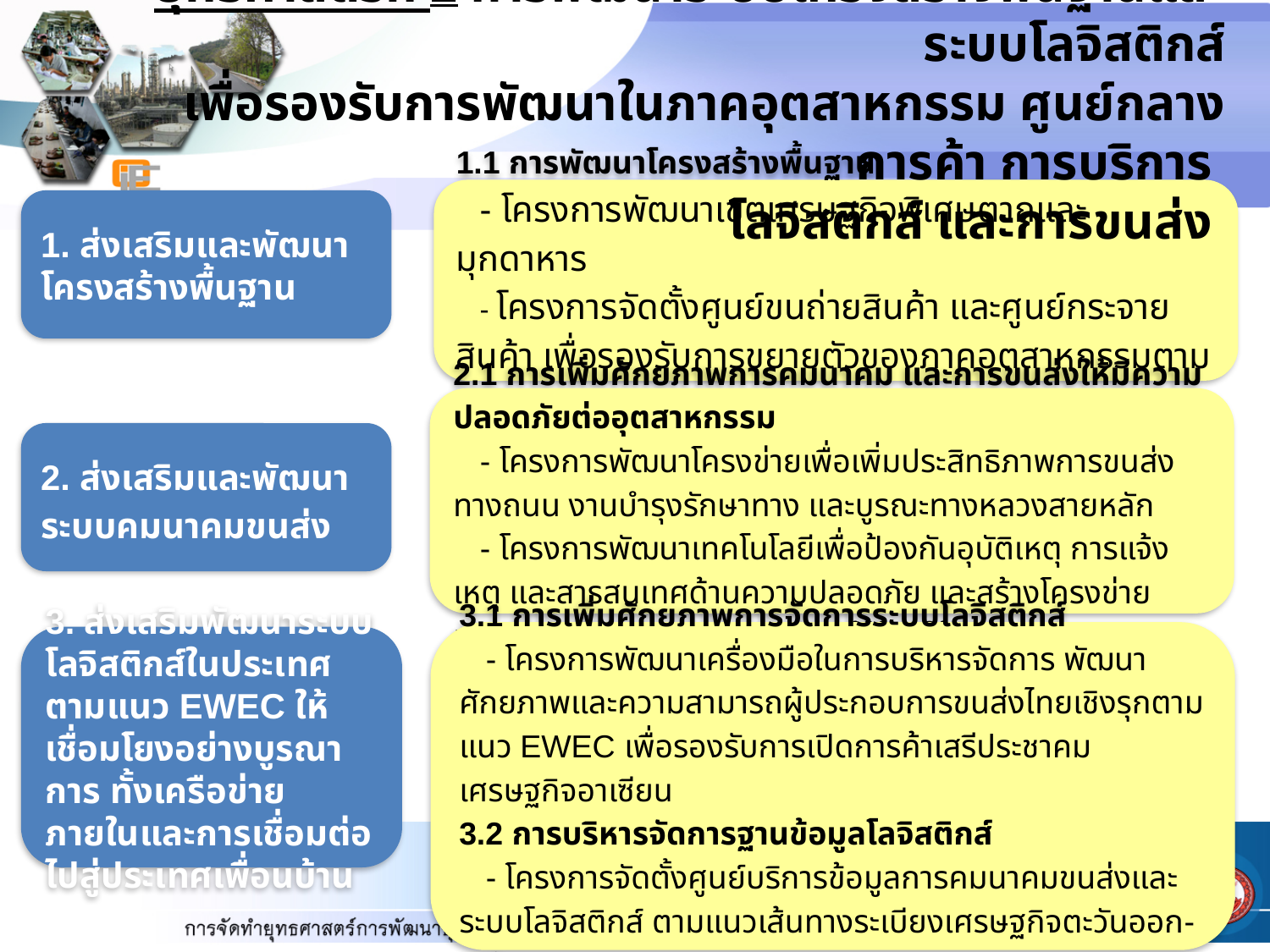

# ยุทธศาสตร์ที่ 2 การพัฒนาระบบโครงสร้างพื้นฐานและระบบโลจิสติกส์ เพื่อรองรับการพัฒนาในภาคอุตสาหกรรม ศูนย์กลางการค้า การบริการ โลจิสติกส์ และการขนส่ง
1.1 การพัฒนาโครงสร้างพื้นฐาน
   - โครงการพัฒนาเขตเศรษฐกิจพิเศษตากและมุกดาหาร
   - โครงการจัดตั้งศูนย์ขนถ่ายสินค้า และศูนย์กระจายสินค้า เพื่อรองรับการขยายตัวของภาคอุตสาหกรรมตามแนว EWEC
1. ส่งเสริมและพัฒนาโครงสร้างพื้นฐาน
2.1 การเพิ่มศักยภาพการคมนาคม และการขนส่งให้มีความปลอดภัยต่ออุตสาหกรรม
   - โครงการพัฒนาโครงข่ายเพื่อเพิ่มประสิทธิภาพการขนส่งทางถนน งานบำรุงรักษาทาง และบูรณะทางหลวงสายหลัก
   - โครงการพัฒนาเทคโนโลยีเพื่อป้องกันอุบัติเหตุ การแจ้งเหตุ และสารสนเทศด้านความปลอดภัย และสร้างโครงข่ายทางหลวงที่มีความปลอดภัยของผู้ใช้รถใช้ถนน
2. ส่งเสริมและพัฒนาระบบคมนาคมขนส่ง
3.1 การเพิ่มศักยภาพการจัดการระบบโลจิสติกส์
   - โครงการพัฒนาเครื่องมือในการบริหารจัดการ พัฒนาศักยภาพและความสามารถผู้ประกอบการขนส่งไทยเชิงรุกตามแนว EWEC เพื่อรองรับการเปิดการค้าเสรีประชาคมเศรษฐกิจอาเซียน
3.2 การบริหารจัดการฐานข้อมูลโลจิสติกส์
   - โครงการจัดตั้งศูนย์บริการข้อมูลการคมนาคมขนส่งและระบบโลจิสติกส์ ตามแนวเส้นทางระเบียงเศรษฐกิจตะวันออก-ตะวันตก (East-West Economic Corridor: EWEC)
3. ส่งเสริมพัฒนาระบบ
โลจิสติกส์ในประเทศตามแนว EWEC ให้เชื่อมโยงอย่างบูรณาการ ทั้งเครือข่ายภายในและการเชื่อมต่อไปสู่ประเทศเพื่อนบ้าน
88